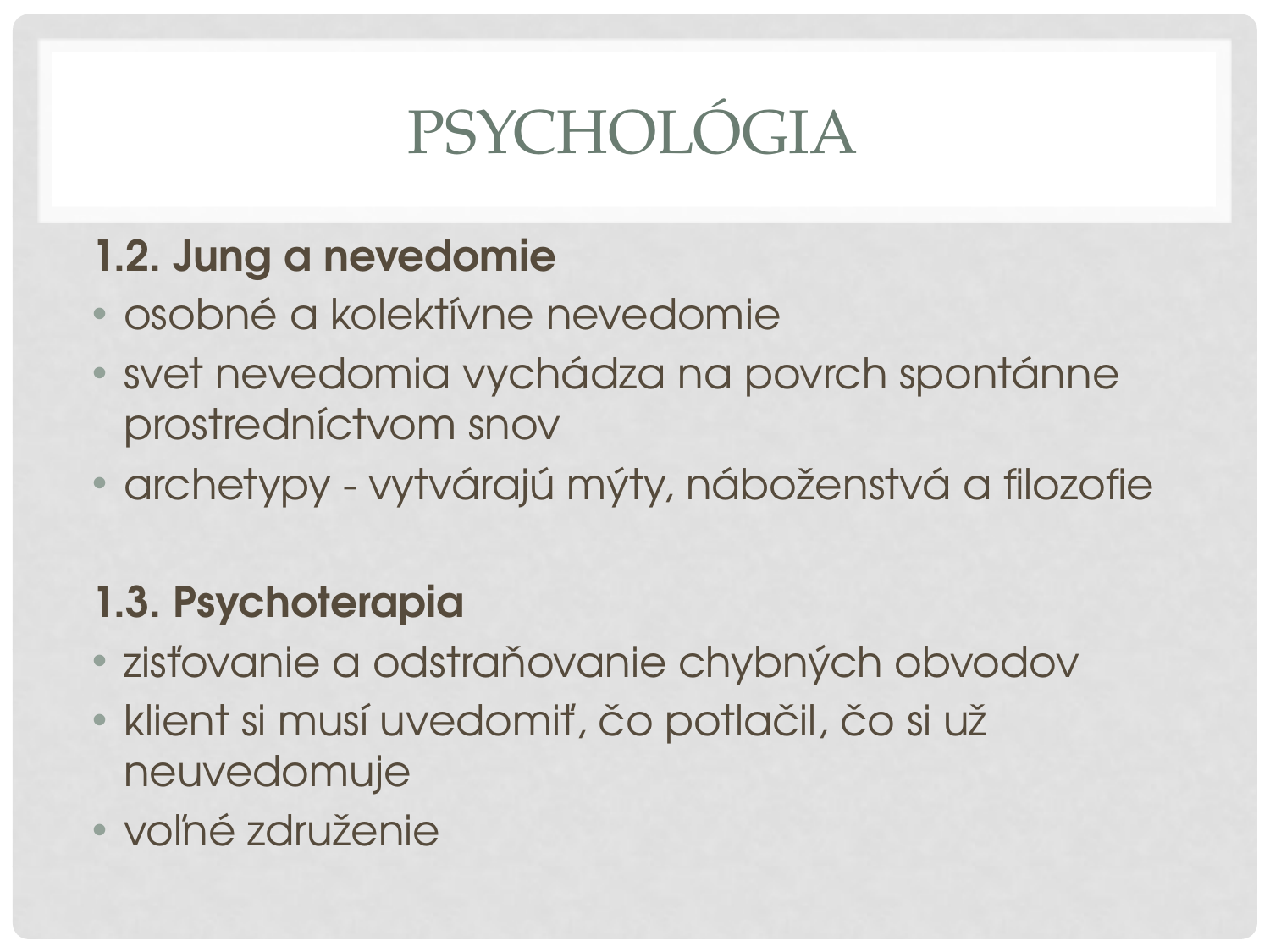

# Psychológia
1.2. Jung a nevedomie
osobné a kolektívne nevedomie
svet nevedomia vychádza na povrch spontánne prostredníctvom snov
archetypy - vytvárajú mýty, náboženstvá a filozofie

1.3. Psychoterapia
zisťovanie a odstraňovanie chybných obvodov
klient si musí uvedomiť, čo potlačil, čo si už neuvedomuje
voľné združenie